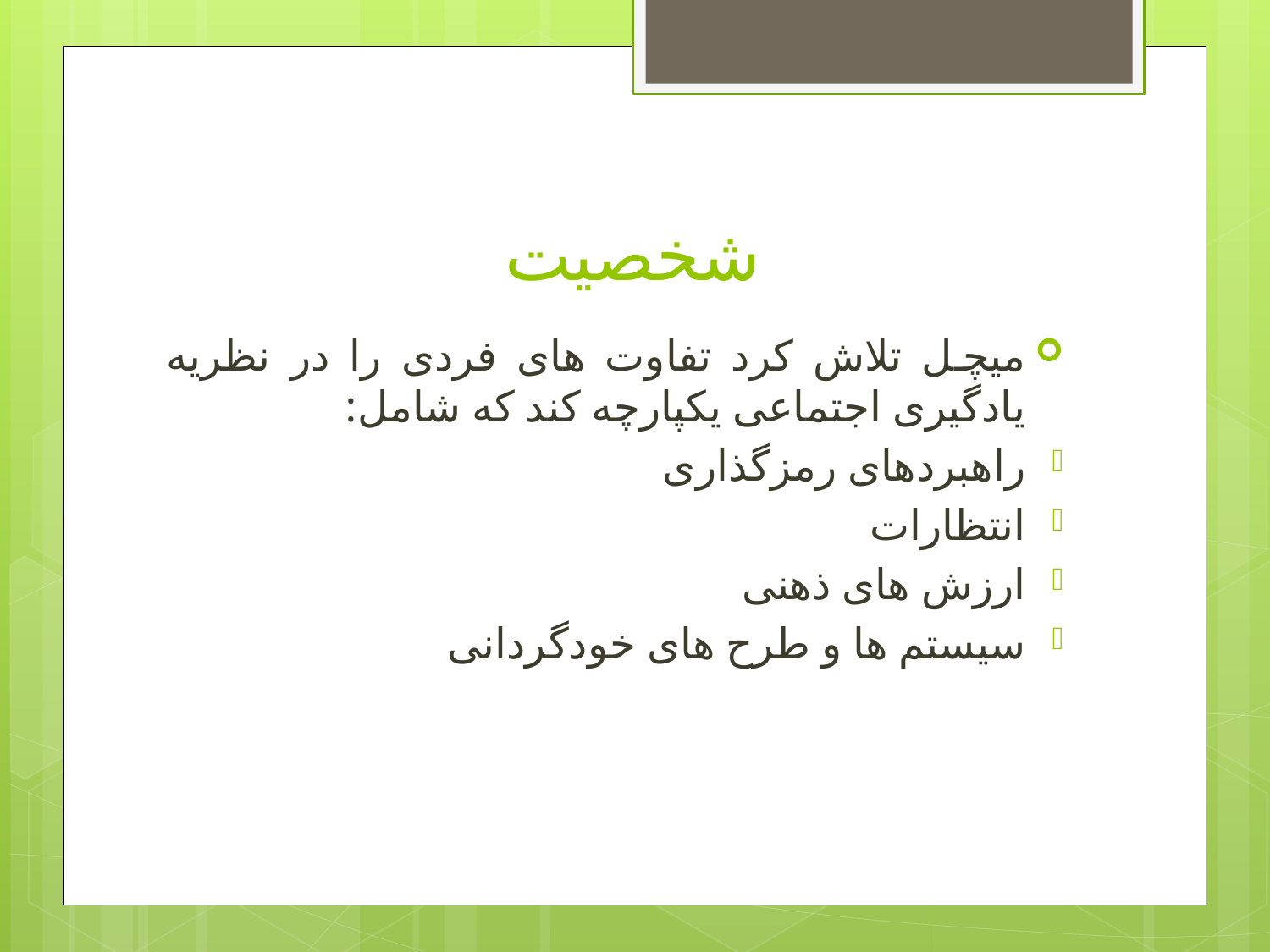

# شخصیت
میچل تلاش کرد تفاوت های فردی را در نظریه یادگیری اجتماعی یکپارچه کند که شامل:
راهبردهای رمزگذاری
انتظارات
ارزش های ذهنی
سیستم ها و طرح های خودگردانی